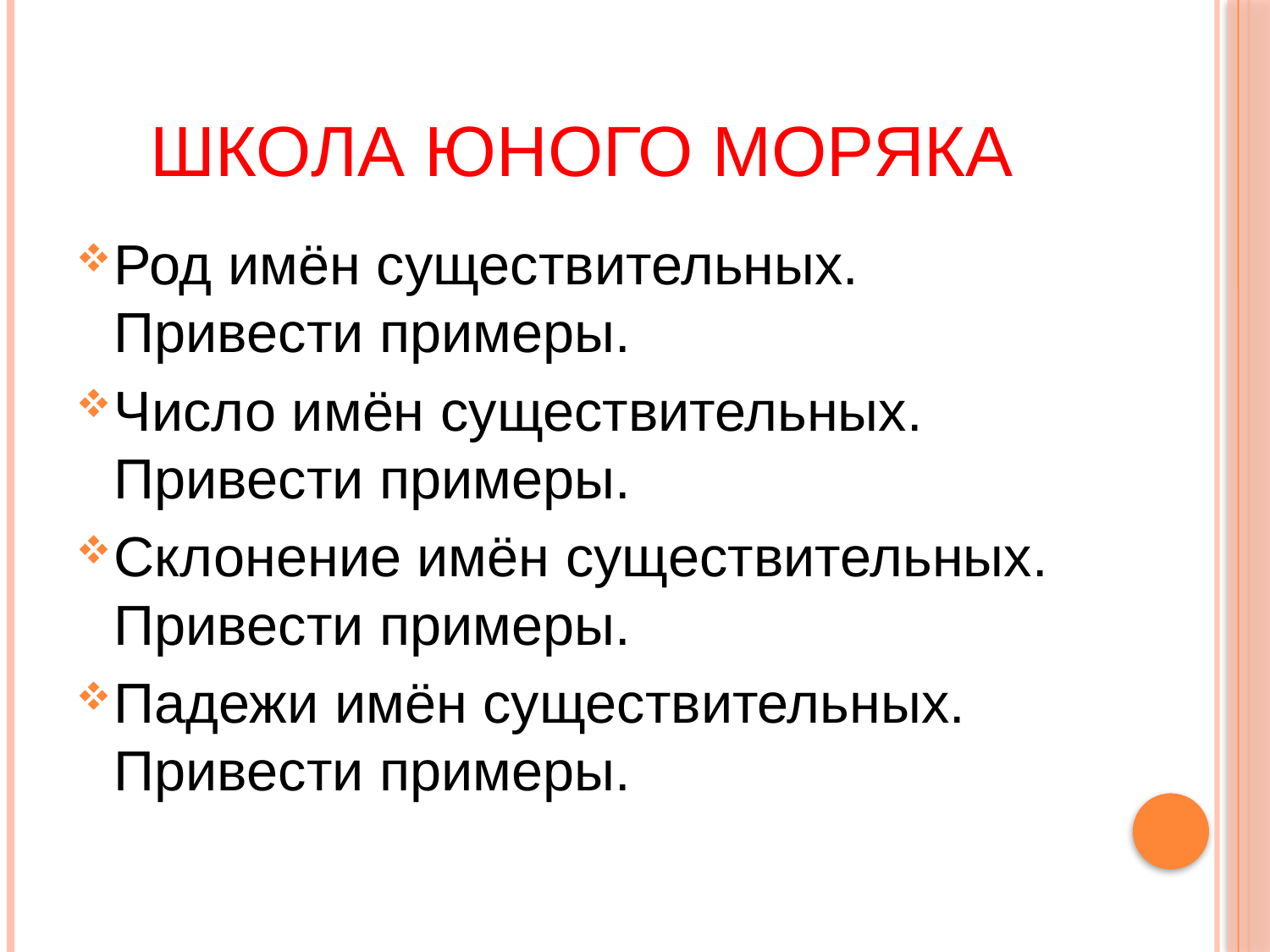

# Школа юного моряка
Род имён существительных. Привести примеры.
Число имён существительных. Привести примеры.
Склонение имён существительных. Привести примеры.
Падежи имён существительных. Привести примеры.